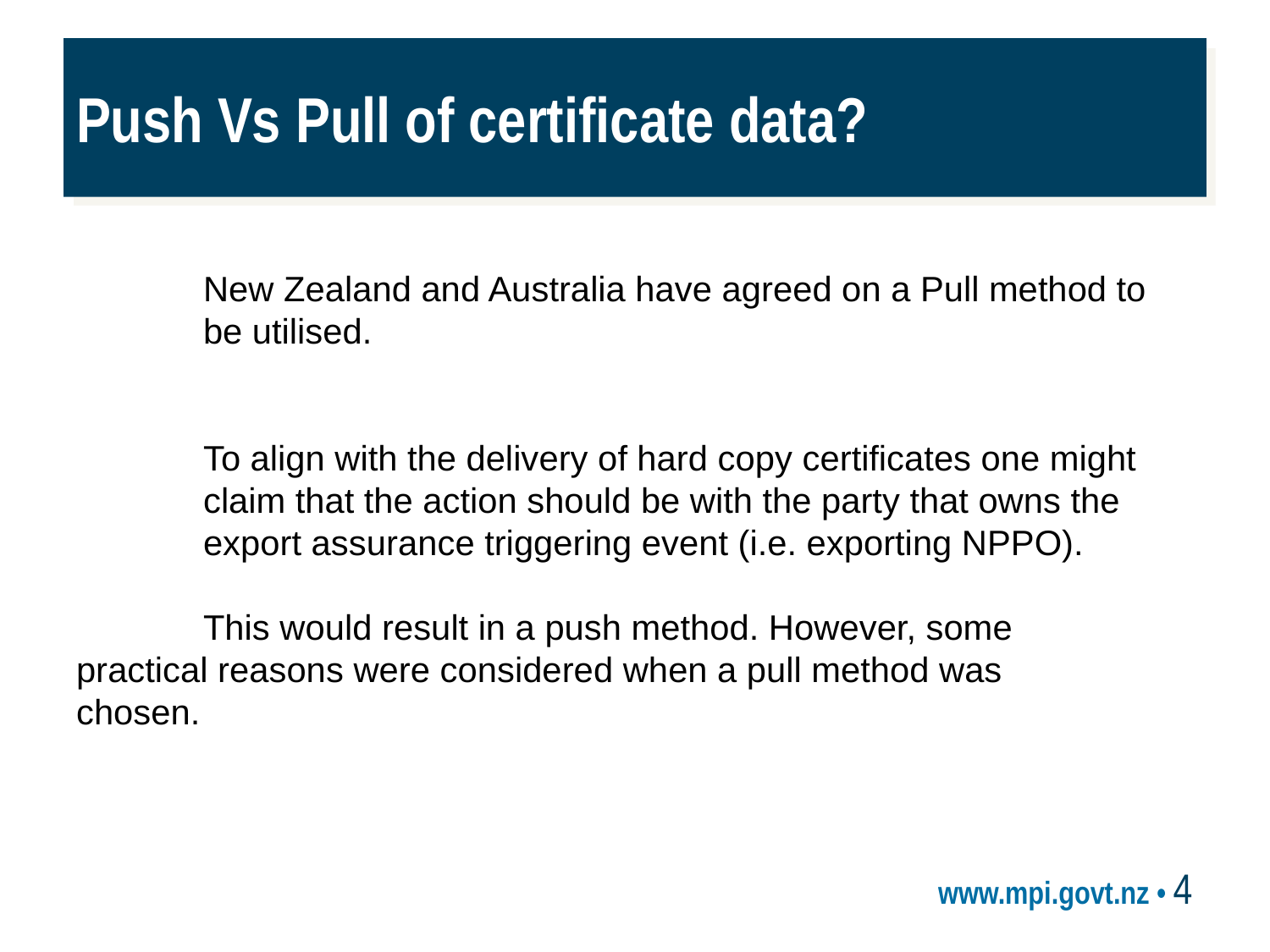

# Push Vs Pull of certificate data?

New Zealand and Australia have agreed on a Pull method to be utilised.

	To align with the delivery of hard copy certificates one might 	claim that the action should be with the party that owns the 	export assurance triggering event (i.e. exporting NPPO).

 	This would result in a push method. However, some 	practical reasons were considered when a pull method was 	chosen.